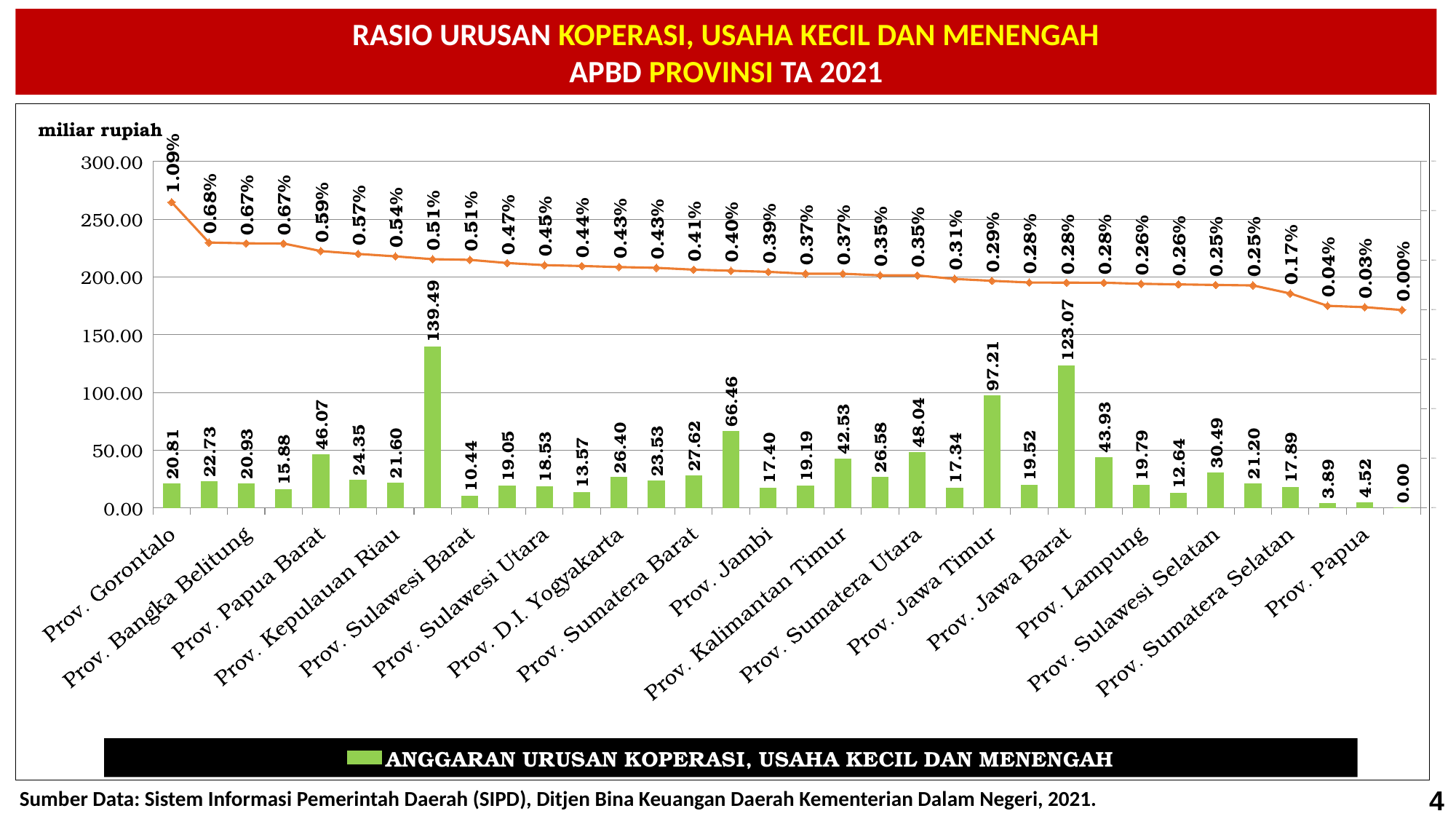

RASIO URUSAN KOPERASI, USAHA KECIL DAN MENENGAH
APBD PROVINSI TA 2021

### Chart

| Category | ANGGARAN URUSAN KOPERASI, USAHA KECIL DAN MENENGAH | PERSENTASE TERHADAP TOTAL URUSAN |
|---|---|---|
| Prov. Gorontalo | 20.810609248 | 0.01088125500071284 |
| Prov. Maluku Utara | 22.731816575 | 0.006814180796116978 |
| Prov. Bangka Belitung | 20.927032886 | 0.006731921120209903 |
| Prov. Kalimantan Utara | 15.876554202 | 0.006715809604843277 |
| Prov. Papua Barat | 46.069048058 | 0.005948914310147846 |
| Prov. Sulawesi Tengah | 24.346377076 | 0.005665683899200872 |
| Prov. Kepulauan Riau | 21.601876 | 0.0054181555823880284 |
| Prov. Jawa Tengah | 139.493878 | 0.005130180316298076 |
| Prov. Sulawesi Barat | 10.442763667 | 0.005063054480549226 |
| Prov. Maluku | 19.054948568 | 0.004745682500840855 |
| Prov. Sulawesi Utara | 18.525896465 | 0.004532200857862683 |
| Prov. Bengkulu | 13.566118106 | 0.004444710098818952 |
| Prov. D.I. Yogyakarta | 26.399757731 | 0.004333816600341405 |
| Prov. Kalimantan Selatan | 23.525408755 | 0.004257094675020414 |
| Prov. Sumatera Barat | 27.618495154 | 0.0040734496462000724 |
| Prov. Aceh | 66.458678257 | 0.00396449412725806 |
| Prov. Jambi | 17.404267502 | 0.003853785183321563 |
| Prov. Sulawesi Tenggara | 19.194621728 | 0.0036664602095430664 |
| Prov. Kalimantan Timur | 42.534778108 | 0.0036616819072972833 |
| Prov. Nusa Tenggara Timur | 26.575344361 | 0.003503703433904757 |
| Prov. Sumatera Utara | 48.042057 | 0.0034940949790836615 |
| Prov. Nusa Tenggara Barat | 17.344991902 | 0.0031371325159261607 |
| Prov. Jawa Timur | 97.2074517 | 0.00294494880219283 |
| Prov. Kalimantan Barat | 19.523664504 | 0.0027750245473183634 |
| Prov. Jawa Barat | 123.074102958 | 0.002758577201050281 |
| Prov. Banten | 43.927109 | 0.0027543521781714154 |
| Prov. Lampung | 19.793037 | 0.0026458006536395923 |
| Prov. Kalimantan Tengah | 12.643806048 | 0.002585805942673768 |
| Prov. Sulawesi Selatan | 30.48931511 | 0.0025309885650994643 |
| Prov. Bali | 21.204865039 | 0.002483618831750893 |
| Prov. Sumatera Selatan | 17.886881 | 0.0016671377511368972 |
| Prov. Riau | 3.885060486 | 0.00042539881147385177 |
| Prov. Papua | 4.519248138 | 0.00028677316821673545 |
| Prov. DKI Jakarta | 0.0 | 0.0 |
miliar rupiah
Sumber Data: Sistem Informasi Pemerintah Daerah (SIPD), Ditjen Bina Keuangan Daerah Kementerian Dalam Negeri, 2021.
4